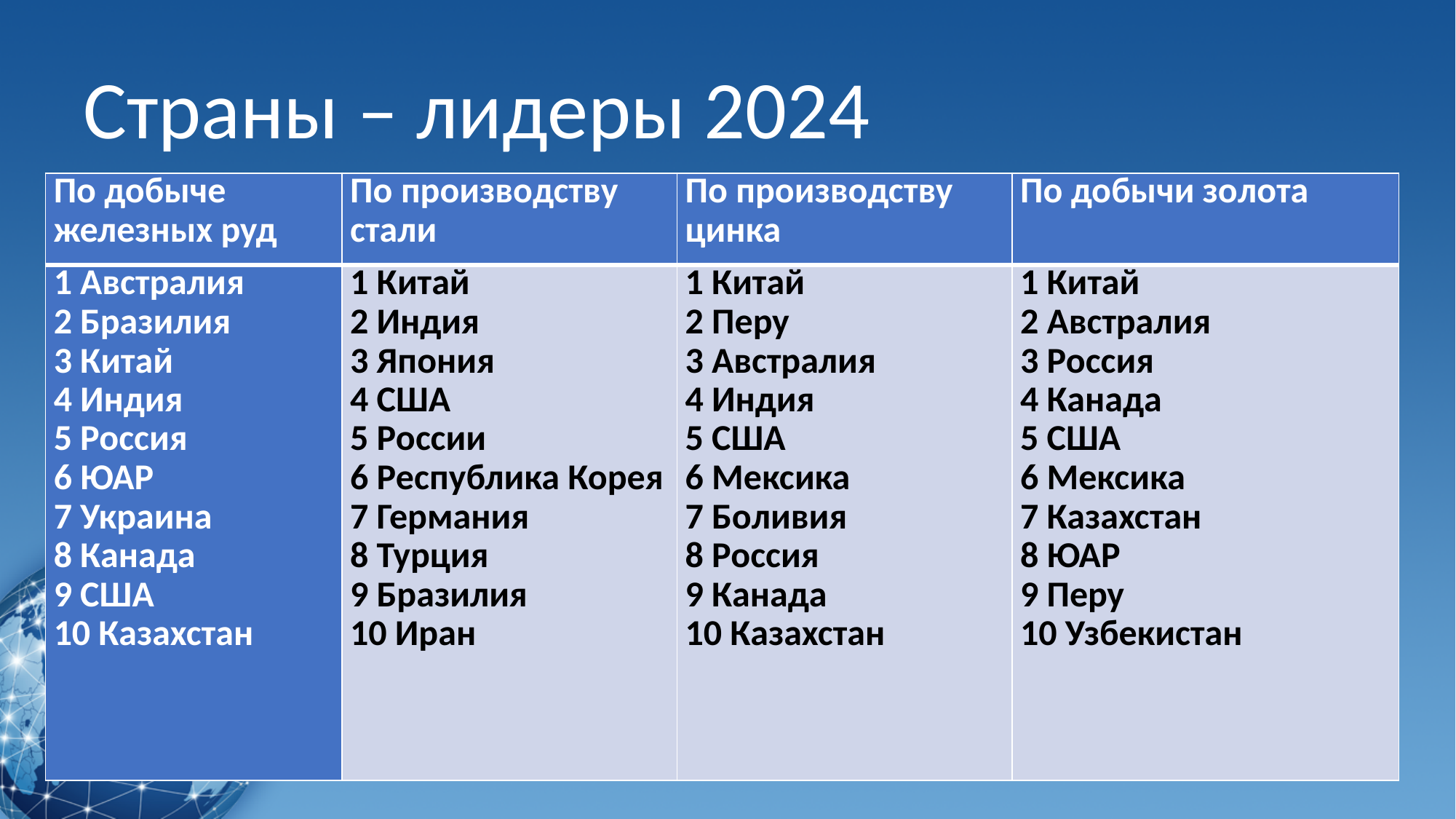

# Страны – лидеры 2024
| По добыче железных руд | По производству стали | По производству цинка | По добычи золота |
| --- | --- | --- | --- |
| 1 Австралия 2 Бразилия 3 Китай 4 Индия 5 Россия 6 ЮАР 7 Украина 8 Канада 9 США 10 Казахстан | 1 Китай 2 Индия 3 Япония 4 США 5 России 6 Республика Корея 7 Германия 8 Турция 9 Бразилия 10 Иран | 1 Китай 2 Перу 3 Австралия 4 Индия 5 США 6 Мексика 7 Боливия 8 Россия 9 Канада 10 Казахстан | 1 Китай 2 Австралия 3 Россия 4 Канада 5 США 6 Мексика 7 Казахстан 8 ЮАР 9 Перу 10 Узбекистан |